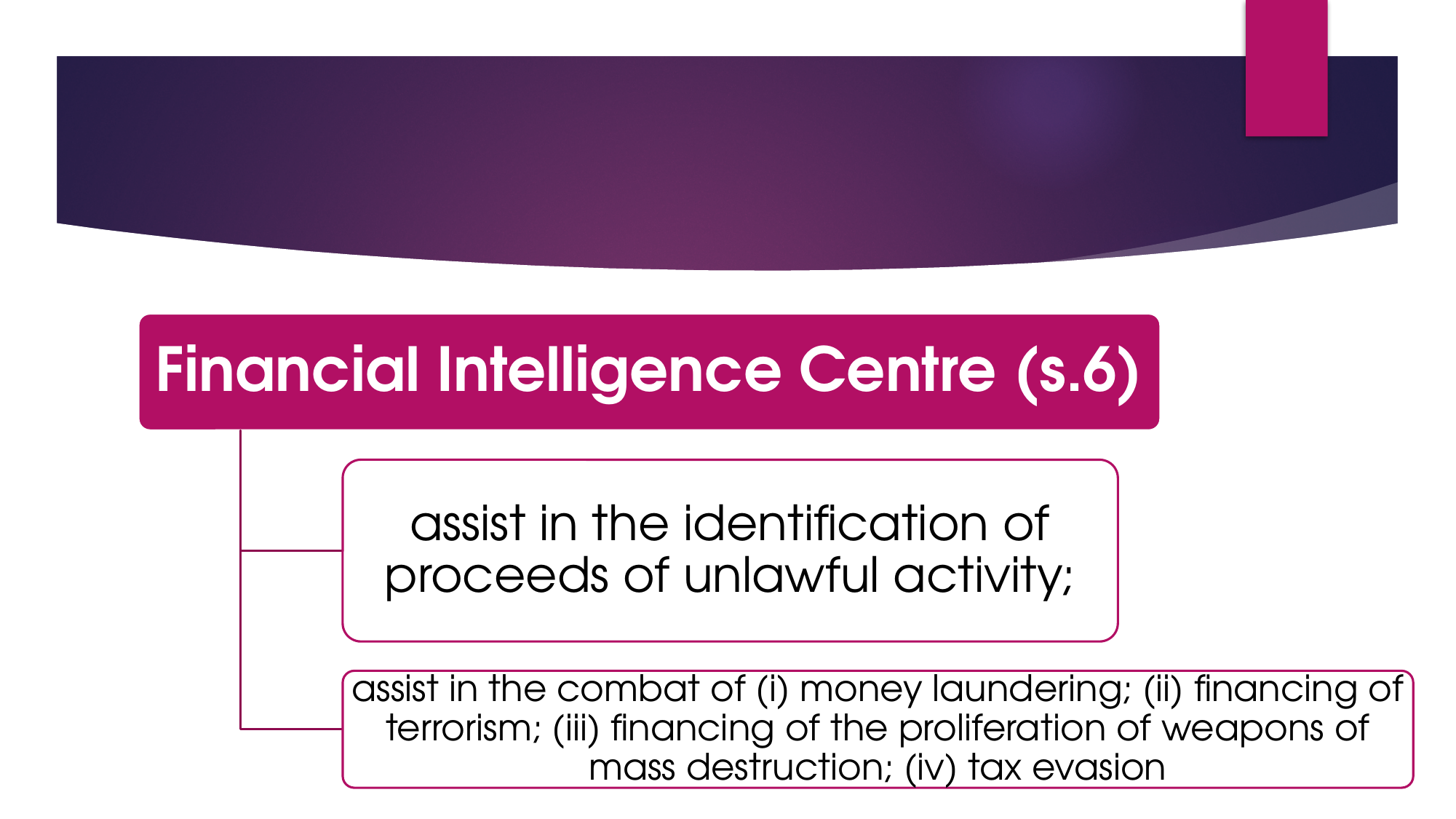

#

Financial Intelligence Centre (s.6)

assist in the identification of proceeds of unlawful activity;

assist in the combat of (i) money laundering; (ii) financing of terrorism; (iii) financing of the proliferation of weapons of mass destruction; (iv) tax evasion